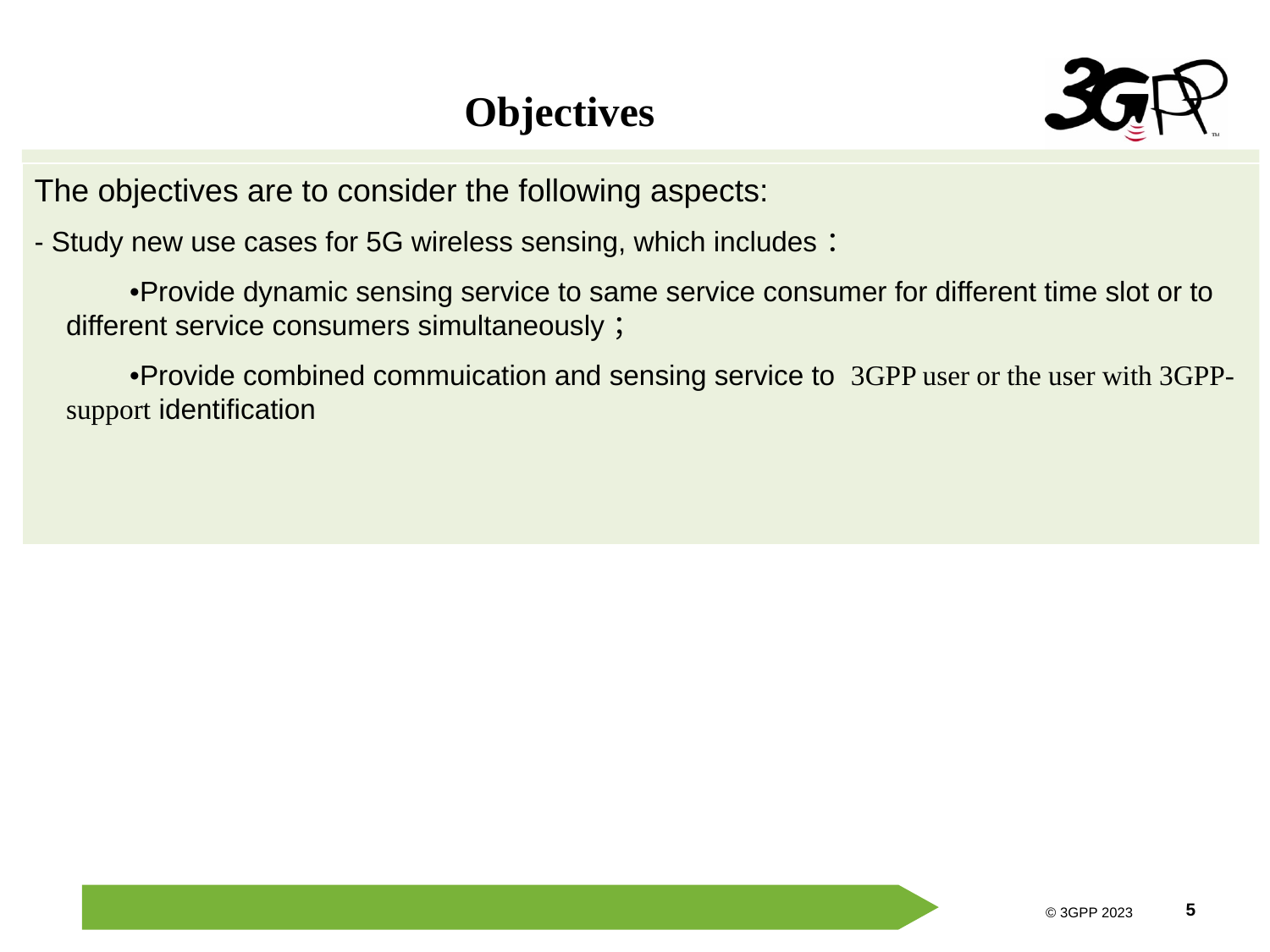

# Objectives

The objectives are to consider the following aspects:
- Study new use cases for 5G wireless sensing, which includes：
•Provide dynamic sensing service to same service consumer for different time slot or to different service consumers simultaneously；
•Provide combined commuication and sensing service to  3GPP user or the user with 3GPP-support identification